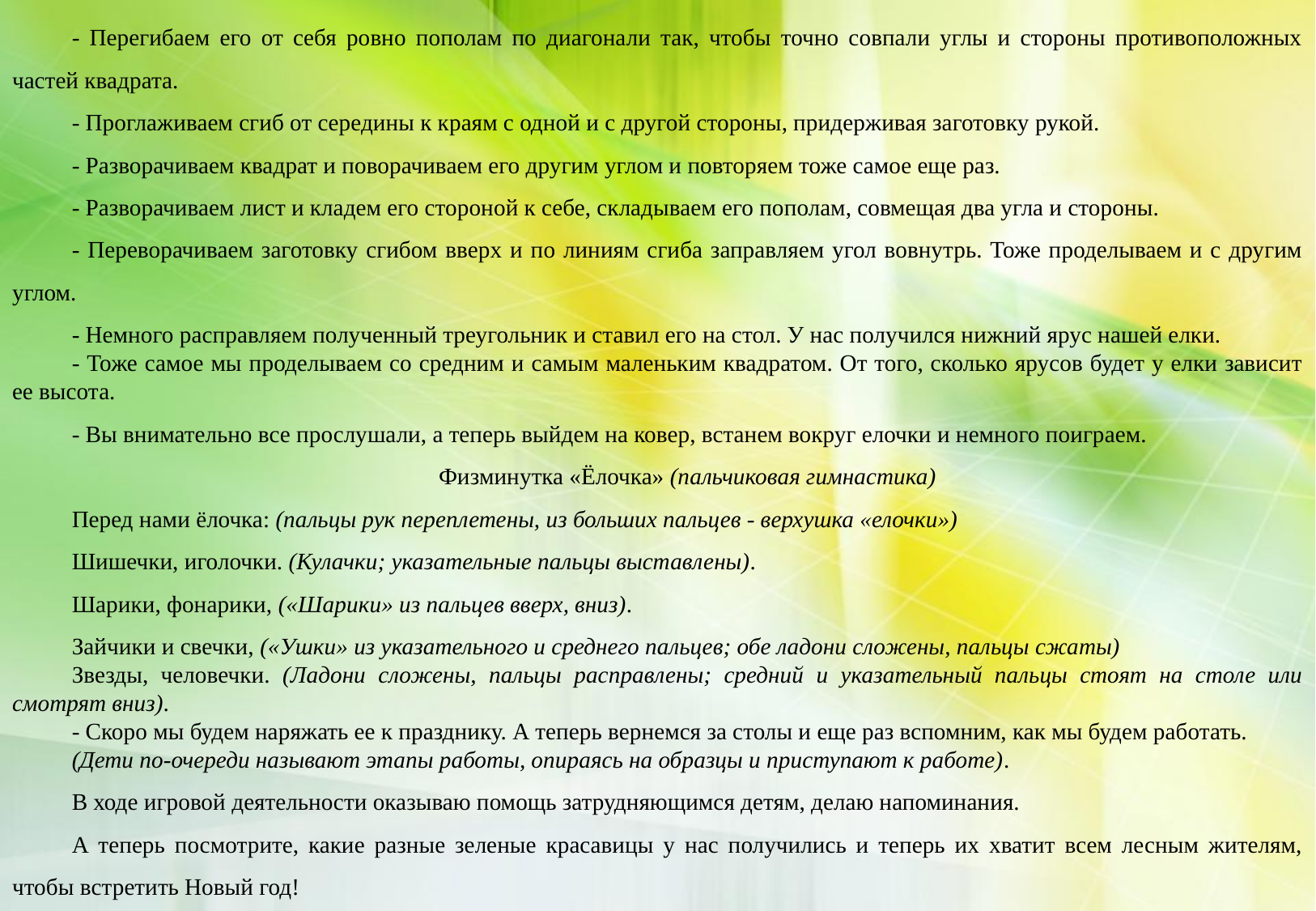

- Перегибаем его от себя ровно пополам по диагонали так, чтобы точно совпали углы и стороны противоположных частей квадрата.
- Проглаживаем сгиб от середины к краям с одной и с другой стороны, придерживая заготовку рукой.
- Разворачиваем квадрат и поворачиваем его другим углом и повторяем тоже самое еще раз.
- Разворачиваем лист и кладем его стороной к себе, складываем его пополам, совмещая два угла и стороны.
- Переворачиваем заготовку сгибом вверх и по линиям сгиба заправляем угол вовнутрь. Тоже проделываем и с другим углом.
- Немного расправляем полученный треугольник и ставил его на стол. У нас получился нижний ярус нашей елки.
- Тоже самое мы проделываем со средним и самым маленьким квадратом. От того, сколько ярусов будет у елки зависит ее высота.
- Вы внимательно все прослушали, а теперь выйдем на ковер, встанем вокруг елочки и немного поиграем.
Физминутка «Ёлочка» (пальчиковая гимнастика)
Перед нами ёлочка: (пальцы рук переплетены, из больших пальцев - верхушка «елочки»)
Шишечки, иголочки. (Кулачки; указательные пальцы выставлены).
Шарики, фонарики, («Шарики» из пальцев вверх, вниз).
Зайчики и свечки, («Ушки» из указательного и среднего пальцев; обе ладони сложены, пальцы сжаты)
Звезды, человечки. (Ладони сложены, пальцы расправлены; средний и указательный пальцы стоят на столе или смотрят вниз).
- Скоро мы будем наряжать ее к празднику. А теперь вернемся за столы и еще раз вспомним, как мы будем работать.
(Дети no-очереди называют этапы работы, опираясь на образцы и приступают к работе).
В ходе игровой деятельности оказываю помощь затрудняющимся детям, делаю напоминания.
А теперь посмотрите, какие разные зеленые красавицы у нас получились и теперь их хватит всем лесным жителям, чтобы встретить Новый год!